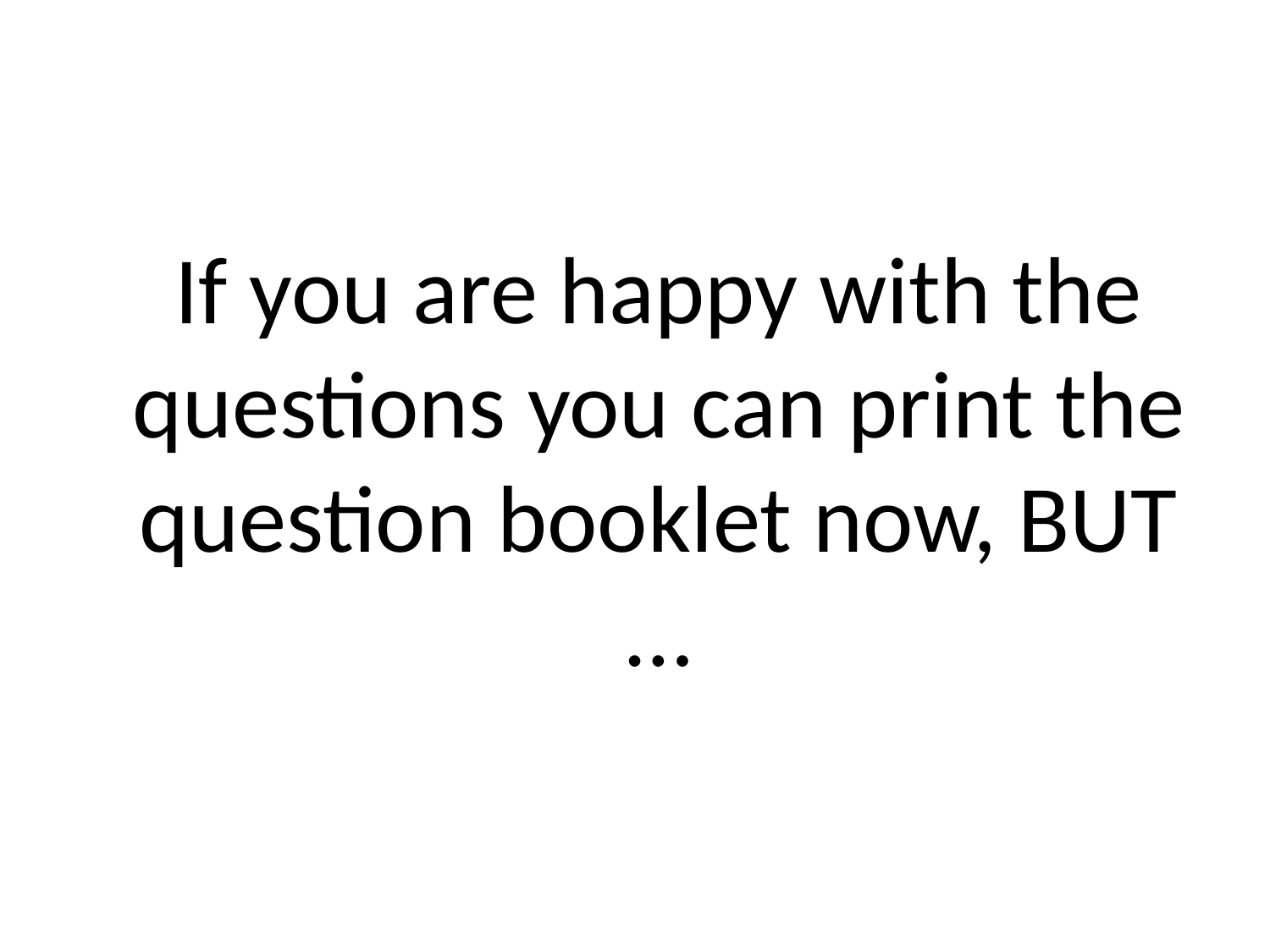

#
	If you are happy with the questions you can print the question booklet now, BUT …